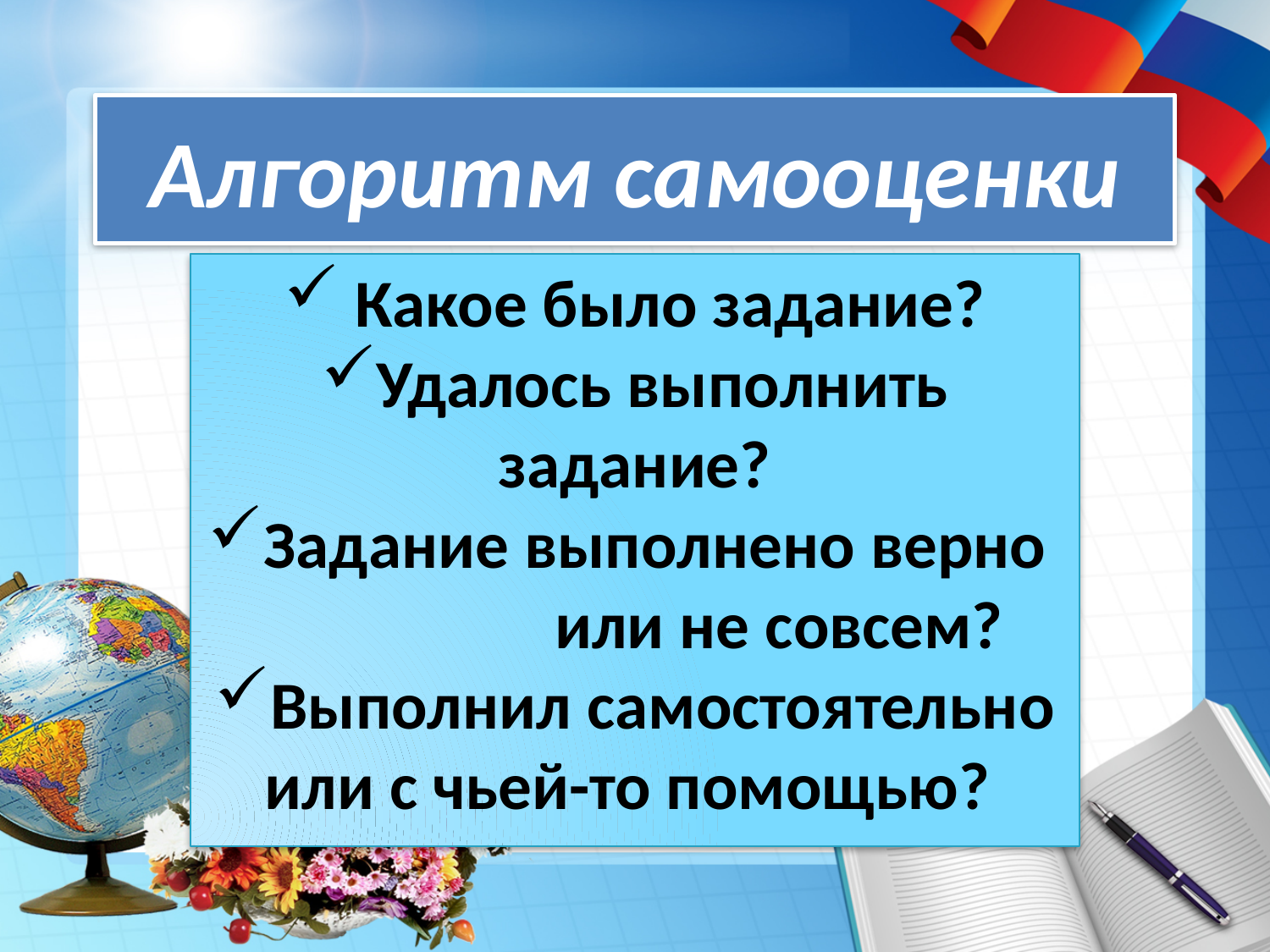

# Алгоритм самооценки
 Какое было задание?
Удалось выполнить задание?
Задание выполнено верно                      или не совсем?
Выполнил самостоятельно или с чьей-то помощью?